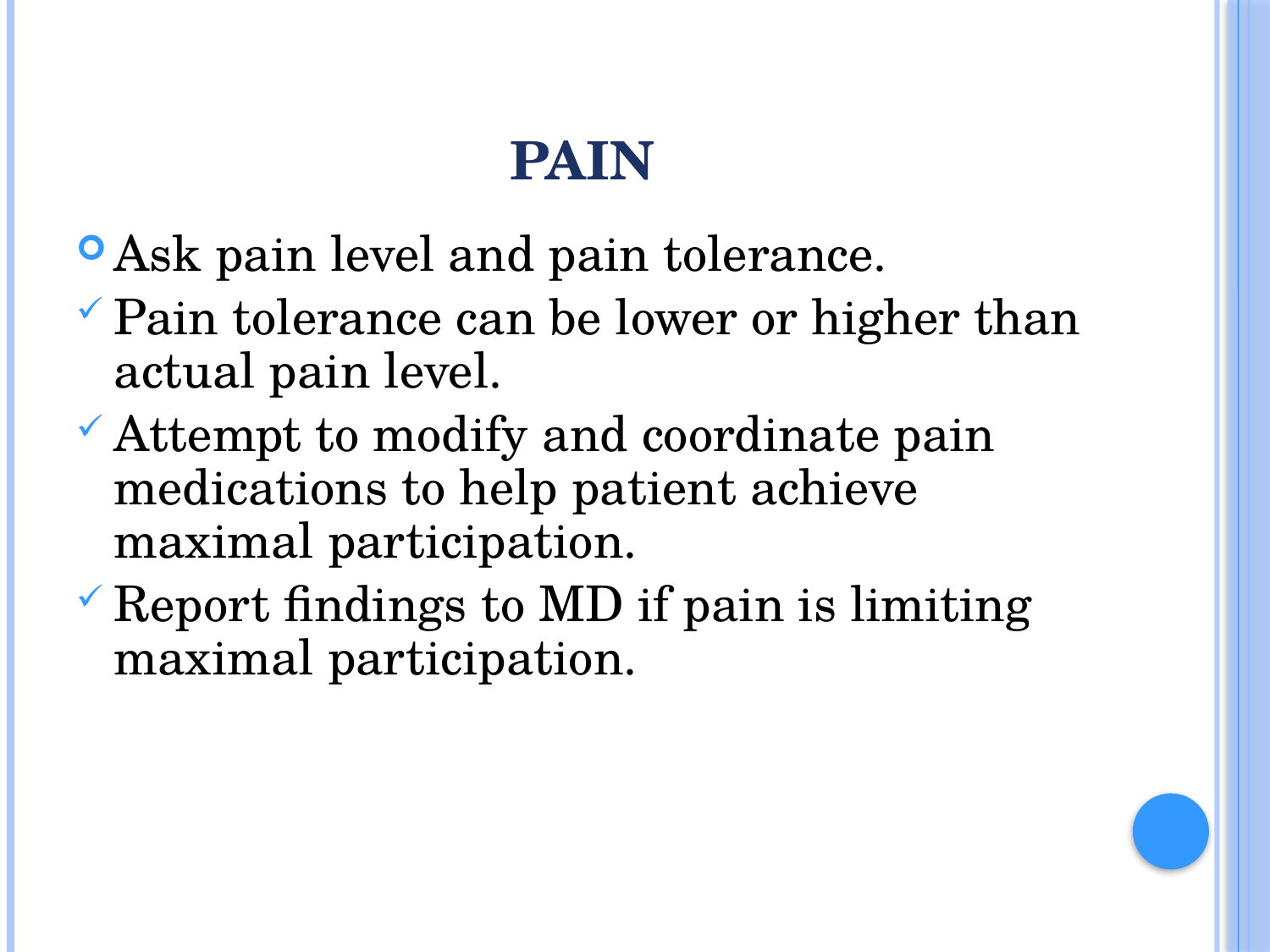

# Pain
Ask pain level and pain tolerance.
Pain tolerance can be lower or higher than actual pain level.
Attempt to modify and coordinate pain medications to help patient achieve maximal participation.
Report findings to MD if pain is limiting maximal participation.